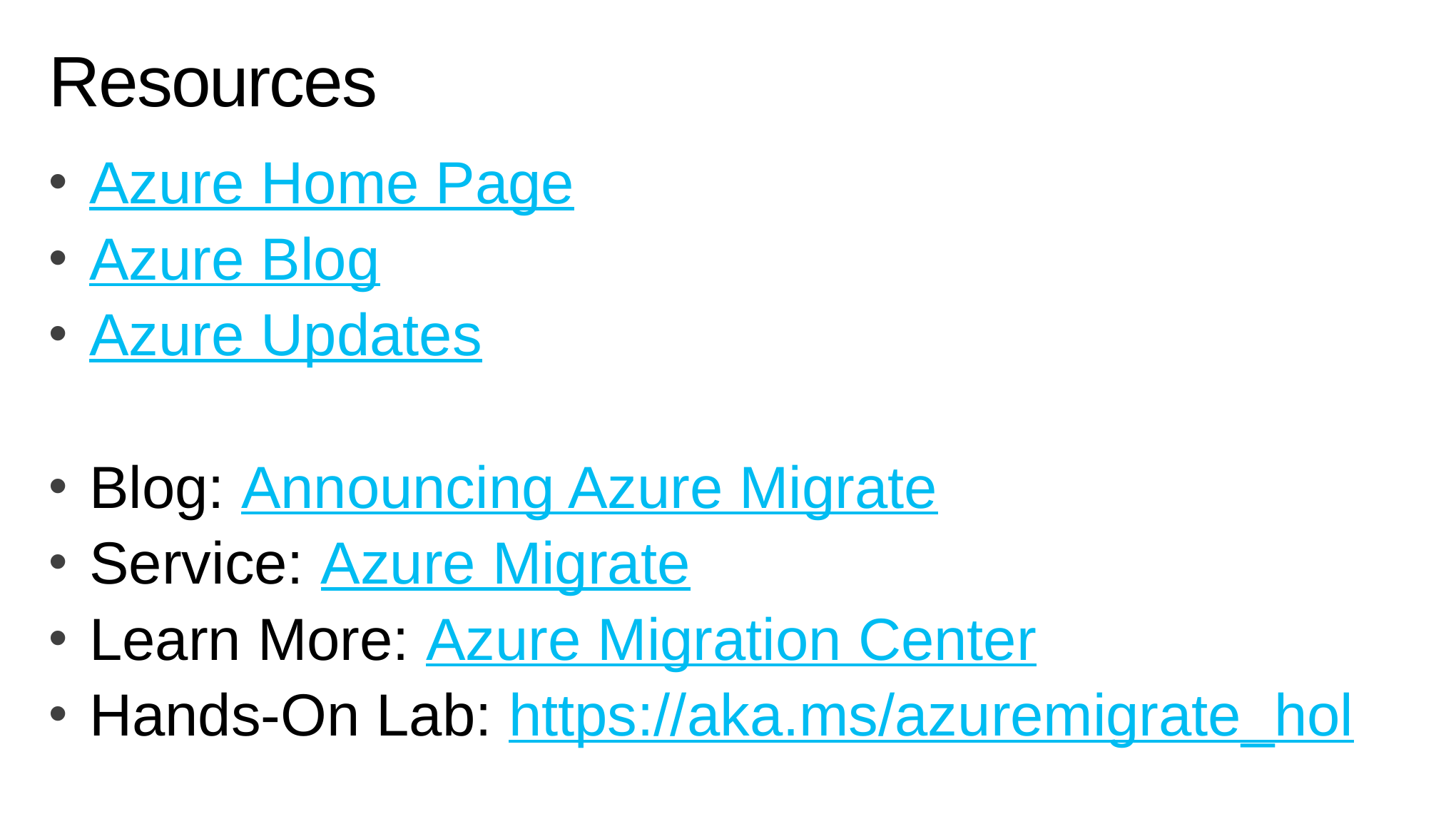

# Resources
Azure Home Page
Azure Blog
Azure Updates

Blog: Announcing Azure Migrate
Service: Azure Migrate
Learn More: Azure Migration Center
Hands-On Lab: https://aka.ms/azuremigrate_hol